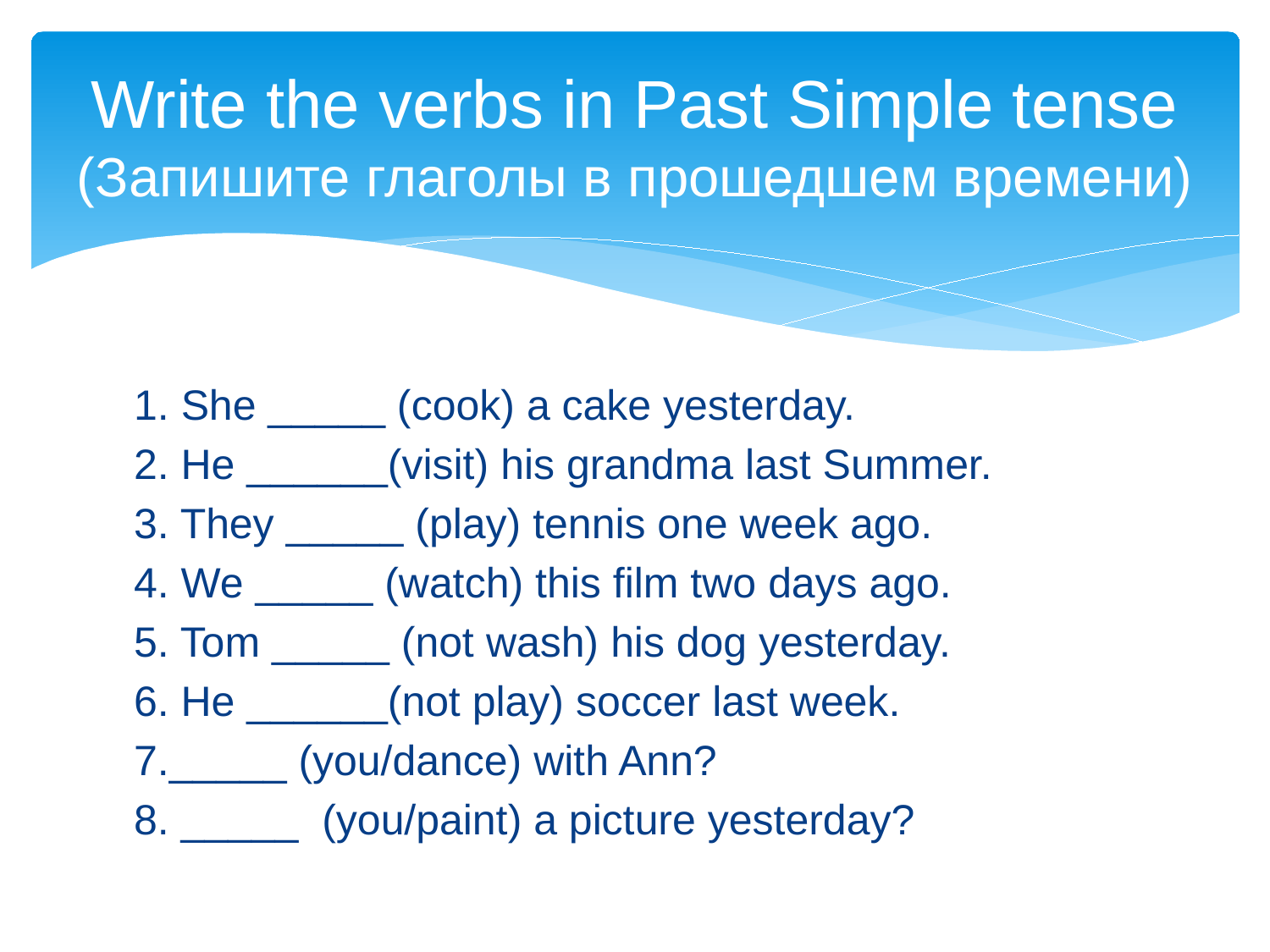

# Write the verbs in Past Simple tense (Запишите глаголы в прошедшем времени)
1. She _____ (cook) a cake yesterday.
2. He ______(visit) his grandma last Summer.
3. They _____ (play) tennis one week ago.
4. We _____ (watch) this film two days ago.
5. Tom _____ (not wash) his dog yesterday.
6. He ______(not play) soccer last week.
7._____ (you/dance) with Ann?
8. _____  (you/paint) a picture yesterday?